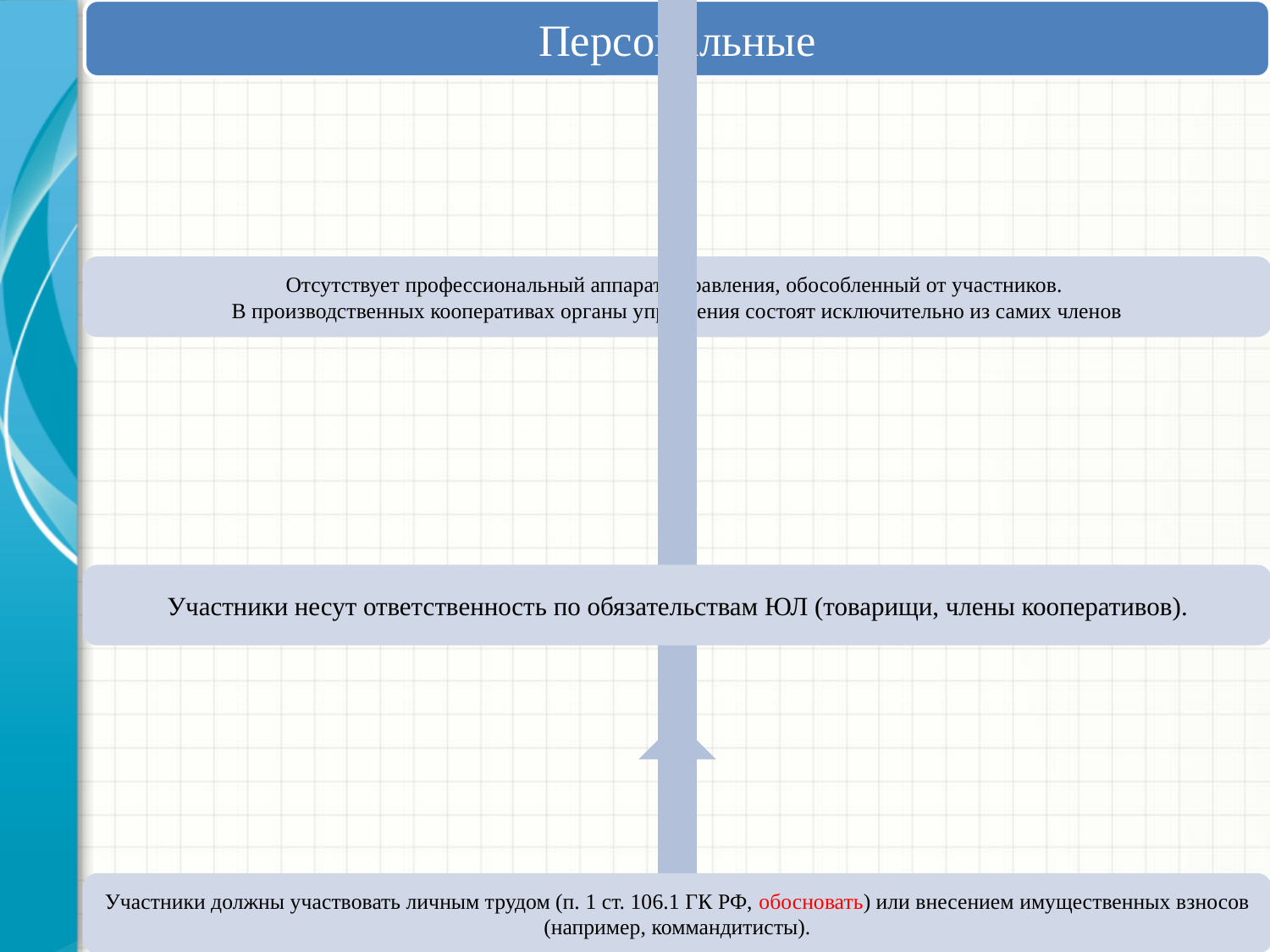

Персональные
Отсутствует профессиональный аппарат управления, обособленный от участников.
В производственных кооперативах органы управления состоят исключительно из самих членов
Участники несут ответственность по обязательствам ЮЛ (товарищи, члены кооперативов).
Участники должны участвовать личным трудом (п. 1 ст. 106.1 ГК РФ, обосновать) или внесением имущественных взносов (например, коммандитисты).